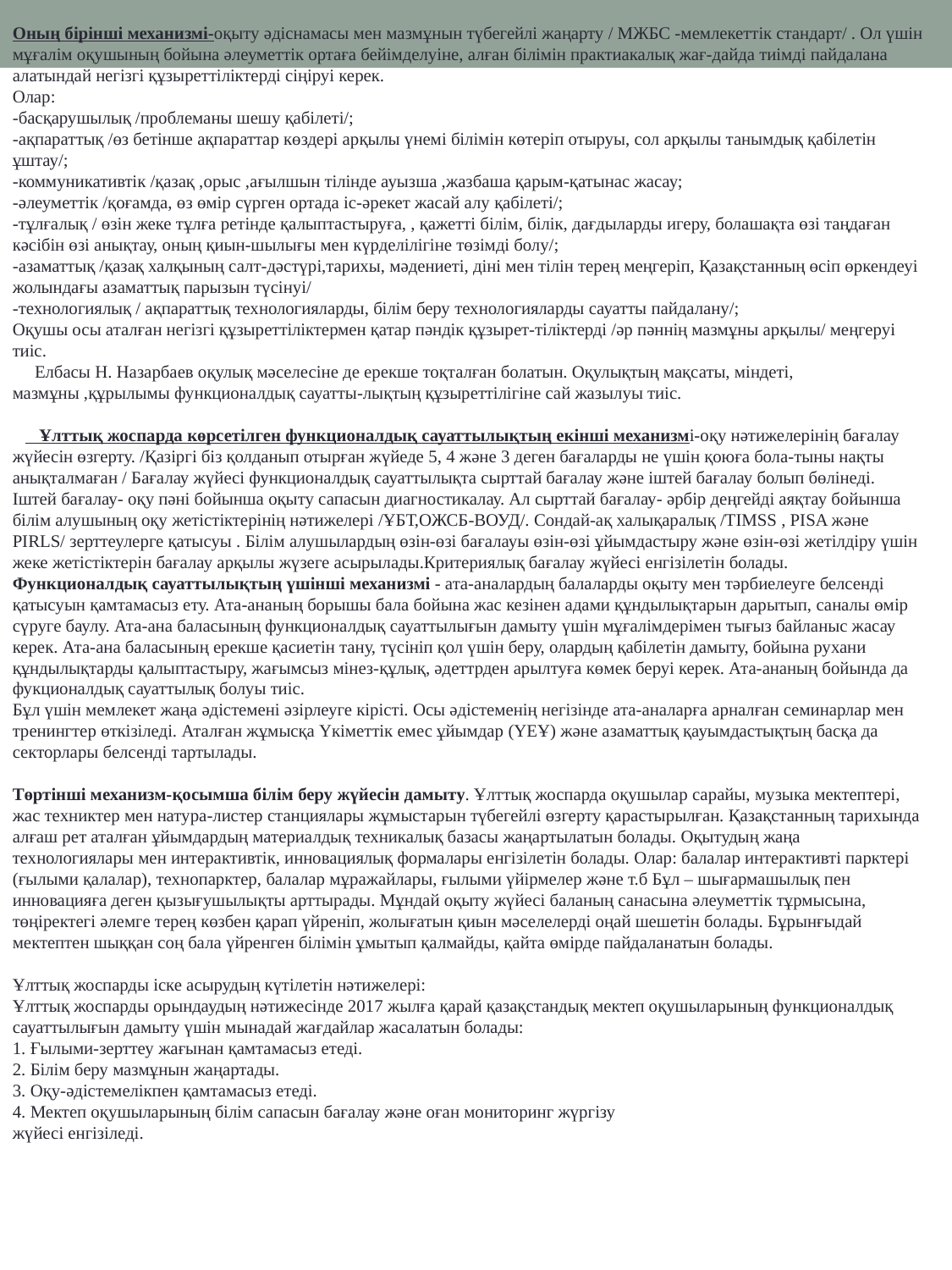

Оның бірінші механизмі-оқыту әдіснамасы мен мазмұнын түбегейлі жаңарту / МЖБС -мемлекеттік стандарт/ . Ол үшін мұғалім оқушының бойына әлеуметтік ортаға бейімделуіне, алған білімін практиакалық жағ-дайда тиімді пайдалана алатындай негізгі құзыреттіліктерді сіңіруі керек. 
Олар: 
-басқарушылық /проблеманы шешу қабілеті/; 
-ақпараттық /өз бетінше ақпараттар көздері арқылы үнемі білімін көтеріп отыруы, сол арқылы танымдық қабілетін ұштау/; 
-коммуникативтік /қазақ ,орыс ,ағылшын тілінде ауызша ,жазбаша қарым-қатынас жасау; 
-әлеуметтік /қоғамда, өз өмір сүрген ортада іс-әрекет жасай алу қабілеті/; 
-тұлғалық / өзін жеке тұлға ретінде қалыптастыруға, , қажетті білім, білік, дағдыларды игеру, болашақта өзі таңдаған кәсібін өзі анықтау, оның қиын-шылығы мен күрделілігіне төзімді болу/; 
-азаматтық /қазақ халқының салт-дәстүрі,тарихы, мәдениеті, діні мен тілін терең меңгеріп, Қазақстанның өсіп өркендеуі жолындағы азаматтық парызын түсінуі/ 
-технологиялық / ақпараттық технологияларды, білім беру технологияларды сауатты пайдалану/; 
Оқушы осы аталған негізгі құзыреттіліктермен қатар пәндік құзырет-тіліктерді /әр пәннің мазмұны арқылы/ меңгеруі тиіс. 
     Елбасы Н. Назарбаев оқулық мәселесіне де ерекше тоқталған болатын. Оқулықтың мақсаты, міндеті, мазмұны ,құрылымы функционалдық сауатты-лықтың құзыреттілігіне сай жазылуы тиіс.
      Ұлттық жоспарда көрсетілген функционалдық сауаттылықтың екінші механизмі-оқу нәтижелерінің бағалау жүйесін өзгерту. /Қазіргі біз қолданып отырған жүйеде 5, 4 және 3 деген бағаларды не үшін қоюға бола-тыны нақты анықталмаған / Бағалау жүйесі функционалдық сауаттылықта сырттай бағалау және іштей бағалау болып бөлінеді. Іштей бағалау- оқу пәні бойынша оқыту сапасын диагностикалау. Ал сырттай бағалау- әрбір деңгейді аяқтау бойынша білім алушының оқу жетістіктерінің нәтижелері /ҰБТ,ОЖСБ-ВОУД/. Сондай-ақ халықаралық /TIMSS , PISA және PIRLS/ зерттеулерге қатысуы . Білім алушылардың өзін-өзі бағалауы өзін-өзі ұйымдастыру және өзін-өзі жетілдіру үшін жеке жетістіктерін бағалау арқылы жүзеге асырылады.Критериялық бағалау жүйесі енгізілетін болады. 
Функционалдық сауаттылықтың үшінші механизмі - ата-аналардың балаларды оқыту мен тәрбиелеуге белсенді қатысуын қамтамасыз ету. Ата-ананың борышы бала бойына жас кезінен адами құндылықтарын дарытып, саналы өмір сүруге баулу. Ата-ана баласының функционалдық сауаттылығын дамыту үшін мұғалімдерімен тығыз байланыс жасау керек. Ата-ана баласының ерекше қасиетін тану, түсініп қол үшін беру, олардың қабілетін дамыту, бойына рухани құндылықтарды қалыптастыру, жағымсыз мінез-құлық, әдеттрден арылтуға көмек беруі керек. Ата-ананың бойында да фукционалдық сауаттылық болуы тиіс. 
Бұл үшін мемлекет жаңа әдістемені әзірлеуге кірісті. Осы әдістеменің негізінде ата-аналарға арналған семинарлар мен тренингтер өткізіледі. Аталған жұмысқа Үкіметтік емес ұйымдар (ҮЕҰ) және азаматтық қауымдастықтың басқа да секторлары белсенді тартылады. 
Төртінші механизм-қосымша білім беру жүйесін дамыту. Ұлттық жоспарда оқушылар сарайы, музыка мектептері, жас техниктер мен натура-листер станциялары жұмыстарын түбегейлі өзгерту қарастырылған. Қазақстанның тарихында алғаш рет аталған ұйымдардың материалдық техникалық базасы жаңартылатын болады. Оқытудың жаңа технологиялары мен интерактивтік, инновациялық формалары енгізілетін болады. Олар: балалар интерактивті парктері (ғылыми қалалар), технопарктер, балалар мұражайлары, ғылыми үйірмелер және т.б Бұл – шығармашылық пен инновацияға деген қызығушылықты арттырады. Мұндай оқыту жүйесі баланың санасына әлеуметтік тұрмысына, төңіректегі әлемге терең көзбен қарап үйреніп, жолығатын қиын мәселелерді оңай шешетін болады. Бұрынғыдай мектептен шыққан соң бала үйренген білімін ұмытып қалмайды, қайта өмірде пайдаланатын болады. 
Ұлттық жоспарды іске асырудың күтілетін нәтижелері: 
Ұлттық жоспарды орындаудың нәтижесінде 2017 жылға қарай қазақстандық мектеп оқушыларының функционалдық сауаттылығын дамыту үшін мынадай жағдайлар жасалатын болады: 
1. Ғылыми-зерттеу жағынан қамтамасыз етеді. 
2. Білім беру мазмұнын жаңартады. 
3. Оқу-әдістемелікпен қамтамасыз етеді. 
4. Мектеп оқушыларының білім сапасын бағалау және оған мониторинг жүргізу 
жүйесі енгізіледі.